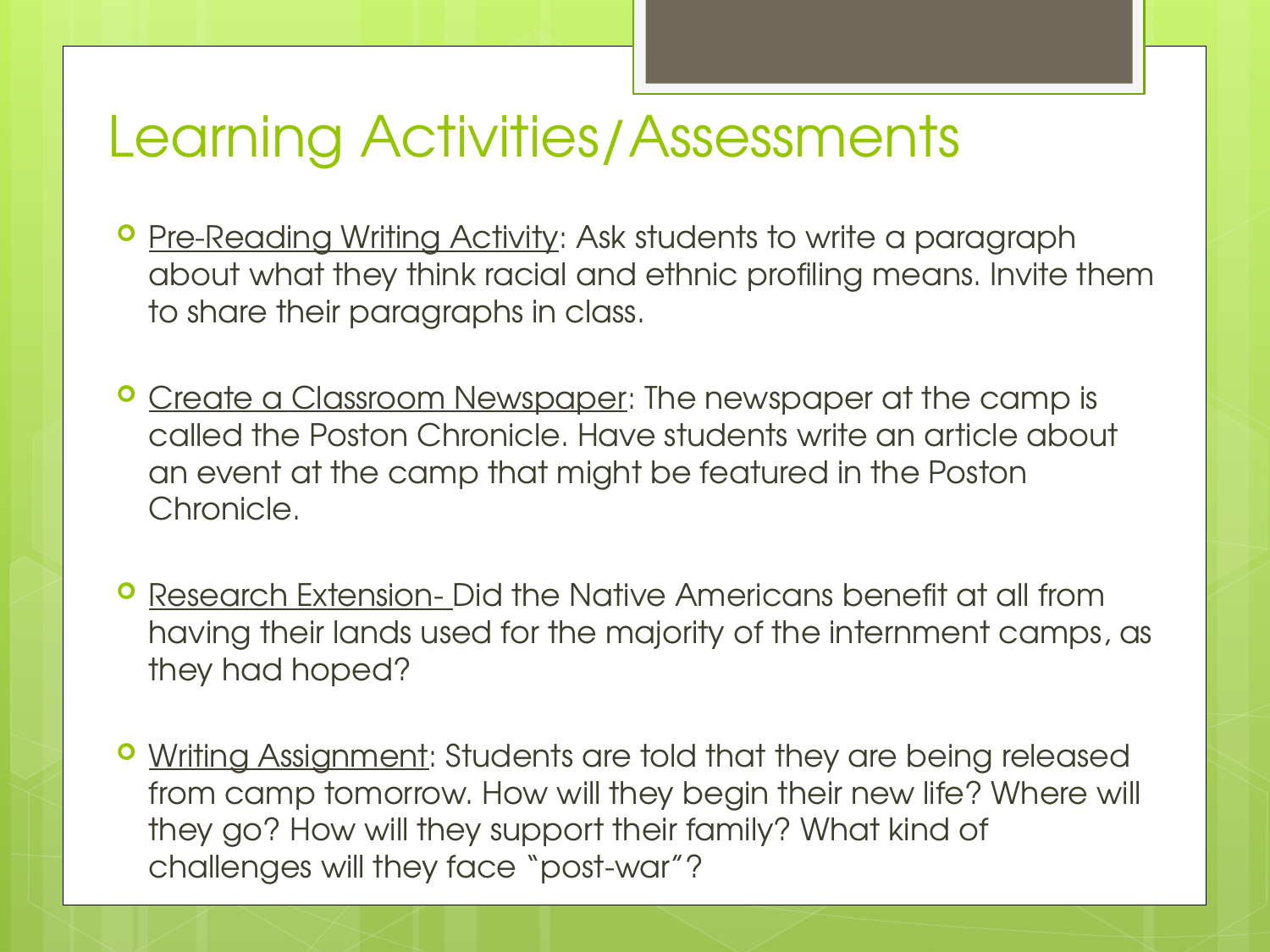

# Learning Activities/Assessments
Pre-Reading Writing Activity: Ask students to write a paragraph about what they think racial and ethnic profiling means. Invite them to share their paragraphs in class.

Create a Classroom Newspaper: The newspaper at the camp is called the Poston Chronicle. Have students write an article about an event at the camp that might be featured in the Poston Chronicle.

Research Extension- Did the Native Americans benefit at all from having their lands used for the majority of the internment camps, as they had hoped?

Writing Assignment: Students are told that they are being released from camp tomorrow. How will they begin their new life? Where will they go? How will they support their family? What kind of challenges will they face “post-war”?